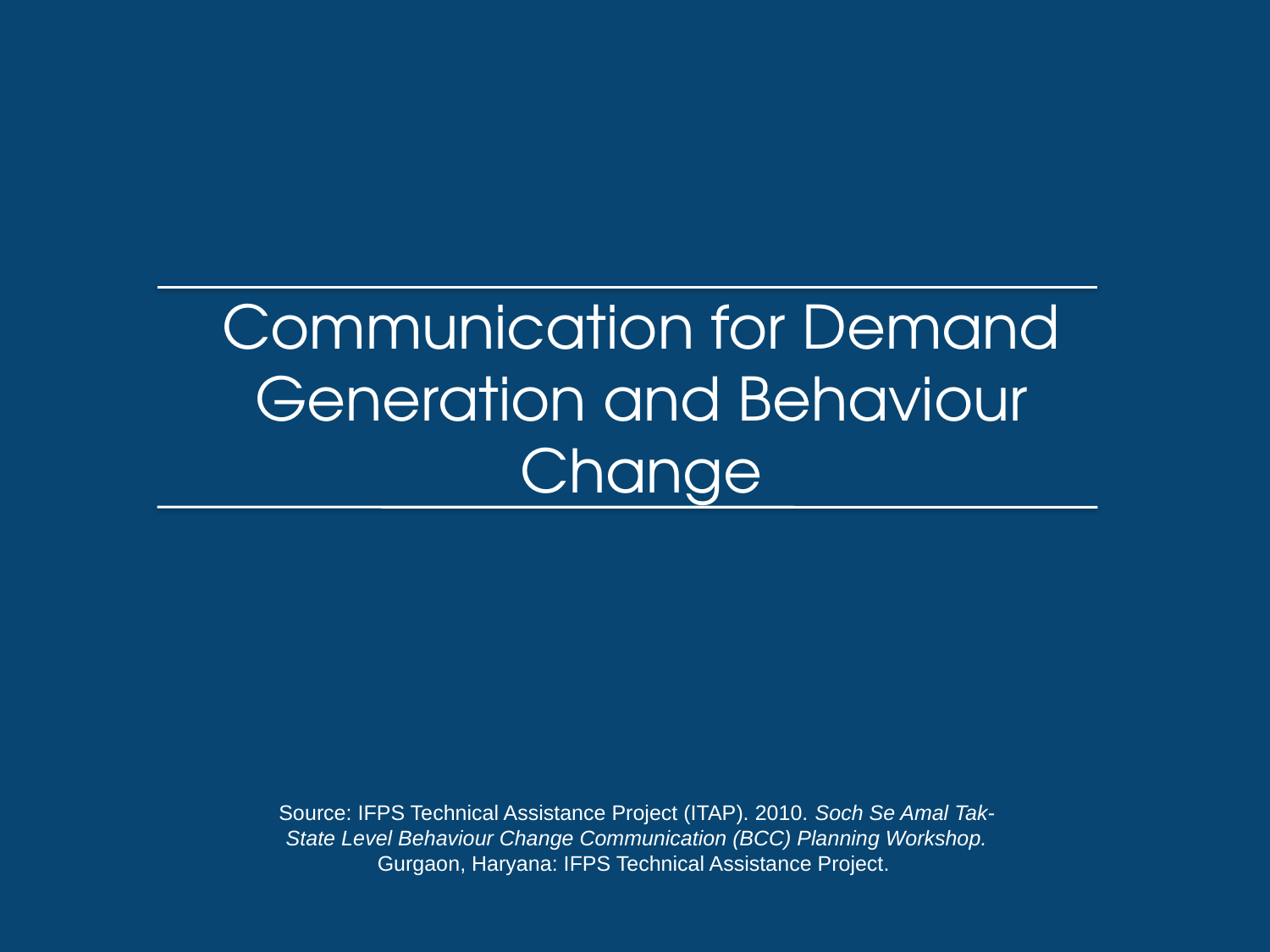

Communication for Demand Generation and Behaviour Change
Source: IFPS Technical Assistance Project (ITAP). 2010. Soch Se Amal Tak- State Level Behaviour Change Communication (BCC) Planning Workshop. Gurgaon, Haryana: IFPS Technical Assistance Project.